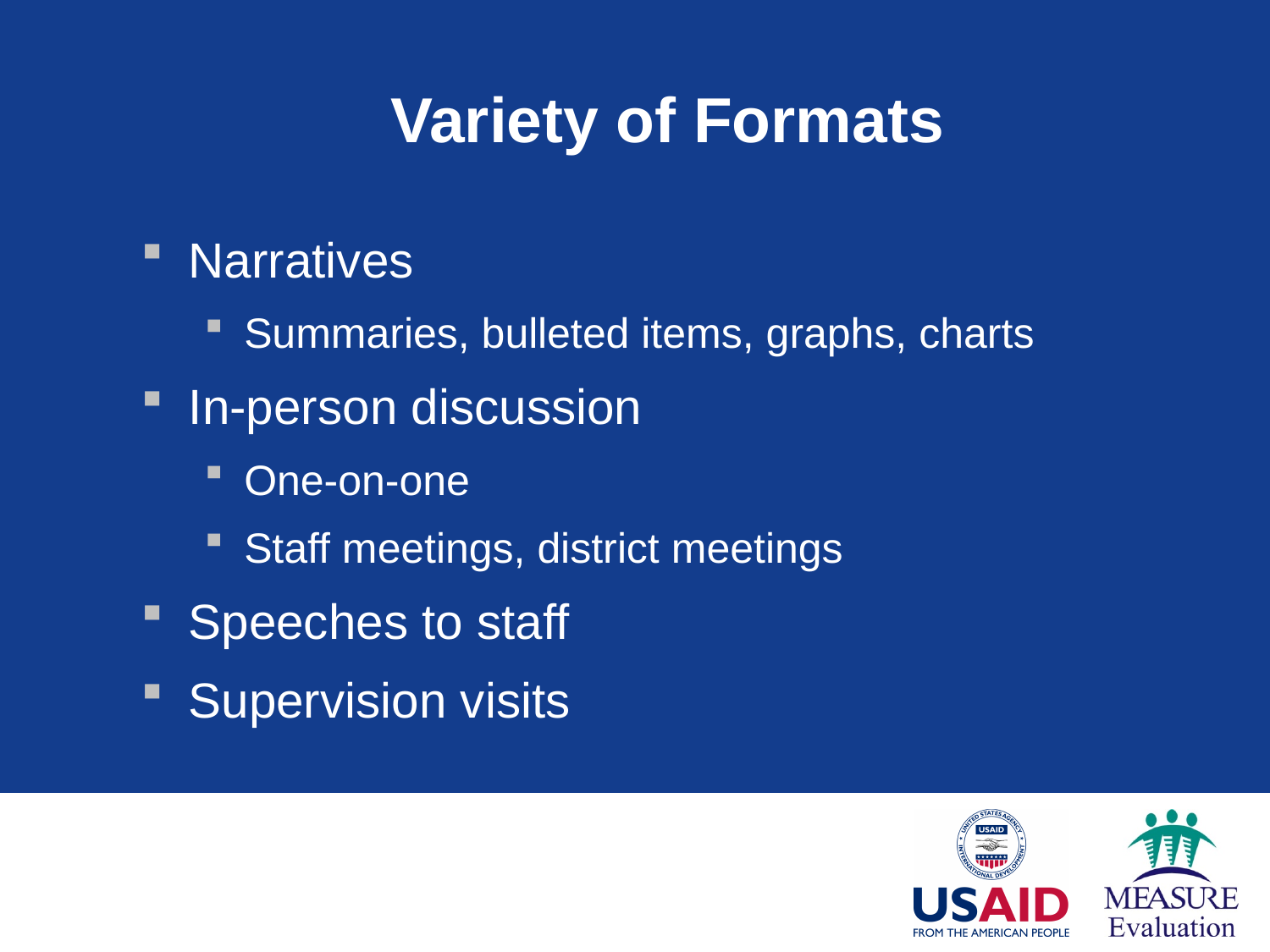

# Variety of Formats
Narratives
Summaries, bulleted items, graphs, charts
In-person discussion
One-on-one
Staff meetings, district meetings
Speeches to staff
Supervision visits